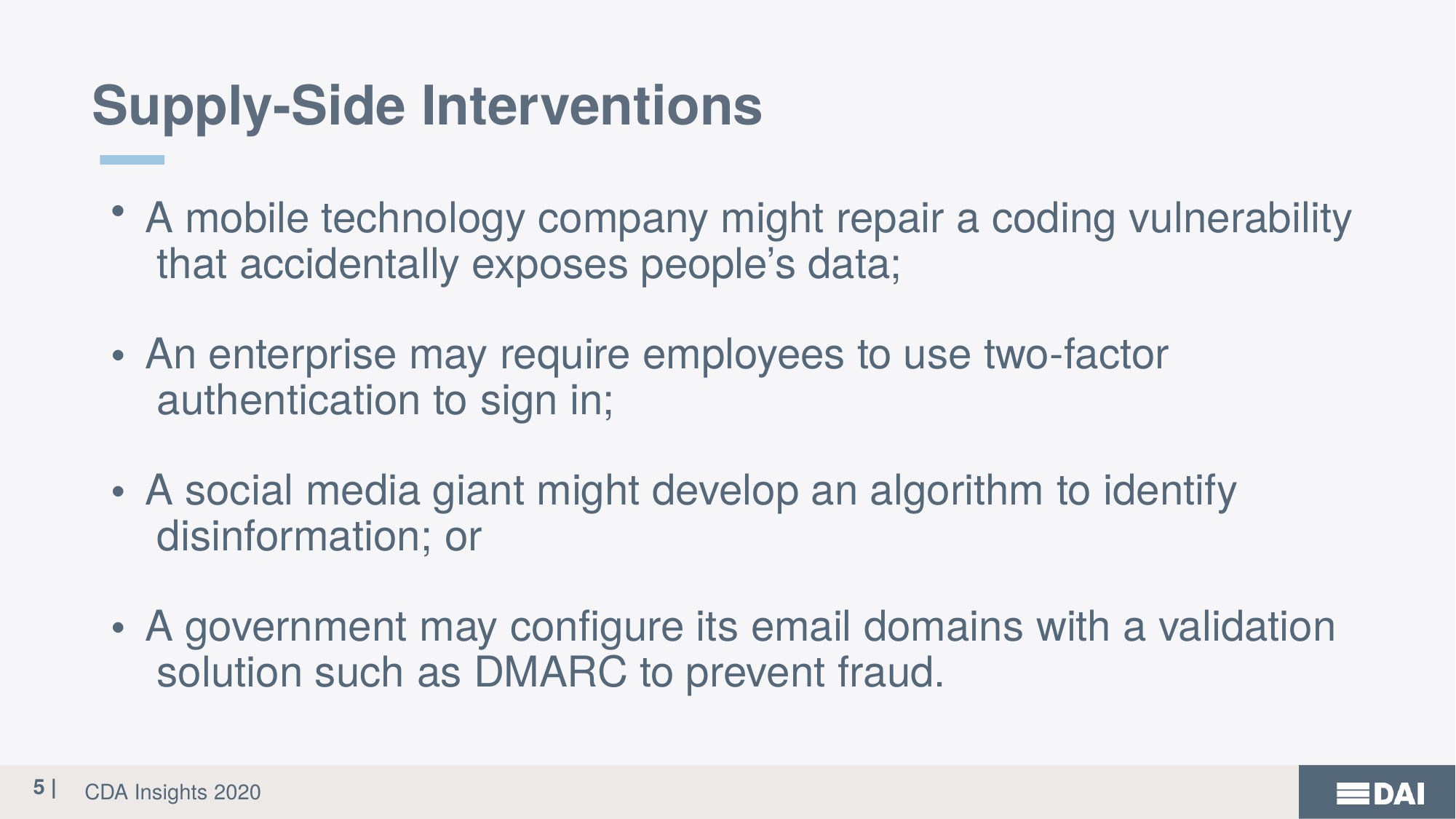

# Supply-Side Interventions
A mobile technology company might repair a coding vulnerability  that accidentally exposes people’s data;

An enterprise may require employees to use two-factor  authentication to sign in;

A social media giant might develop an algorithm to identify  disinformation; or

A government may configure its email domains with a validation  solution such as DMARC to prevent fraud.
5 |
CDA Insights 2020